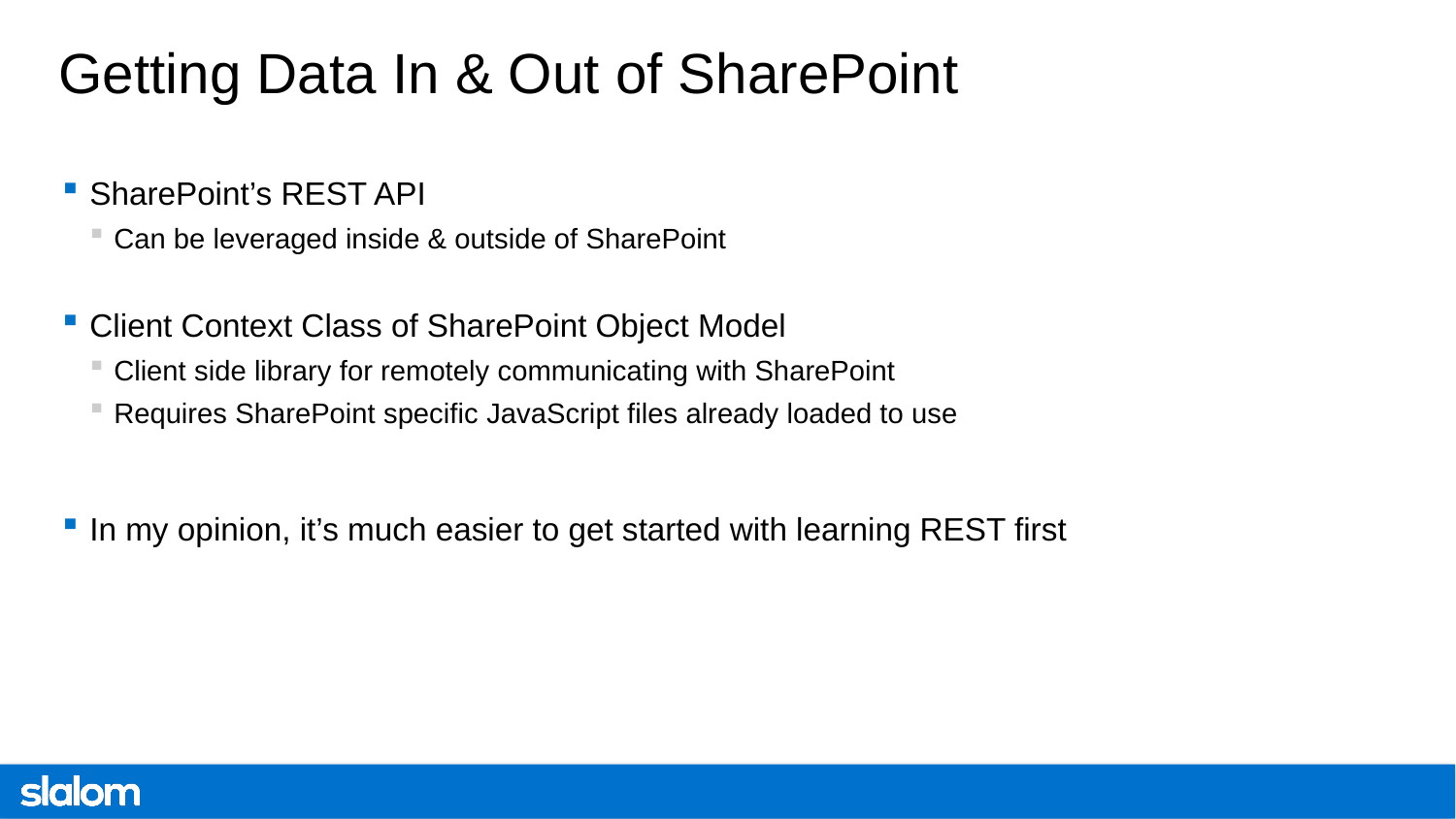

# Getting Data In & Out of SharePoint
SharePoint’s REST API
Can be leveraged inside & outside of SharePoint
Client Context Class of SharePoint Object Model
Client side library for remotely communicating with SharePoint
Requires SharePoint specific JavaScript files already loaded to use

In my opinion, it’s much easier to get started with learning REST first